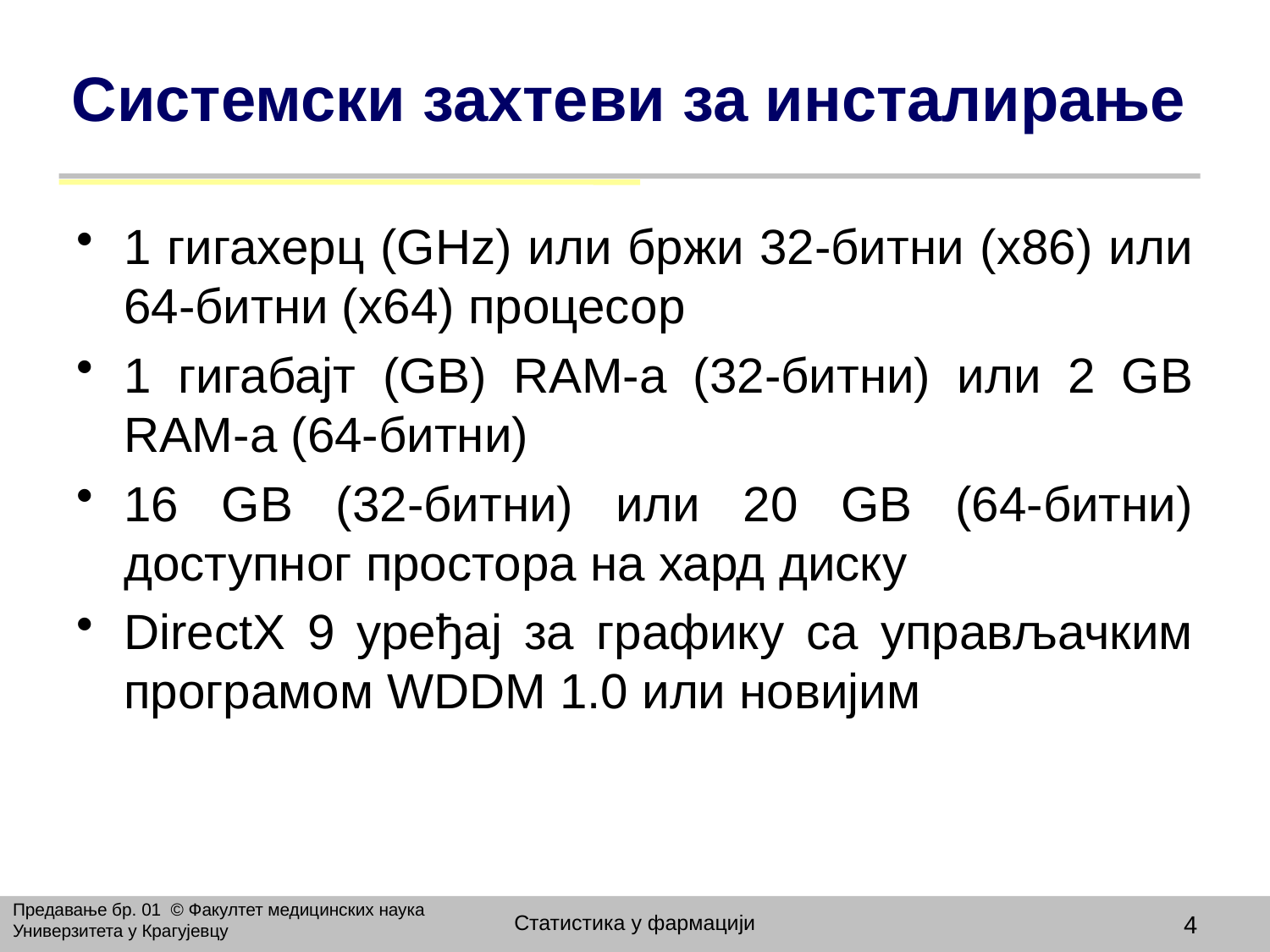

# Системски захтеви за инсталирање
1 гигахерц (GHz) или бржи 32-битни (x86) или 64-битни (x64) процесор
1 гигабајт (GB) RAM-a (32-битни) или 2 GB RAM-a (64-битни)
16 GB (32-битни) или 20 GB (64-битни) доступног простора на хард диску
DirectX 9 уређај за графику са управљачким програмом WDDM 1.0 или новијим
Предавање бр. 01  © Факултет медицинских наука Универзитета у Крагујевцу
Статистика у фармацији
4